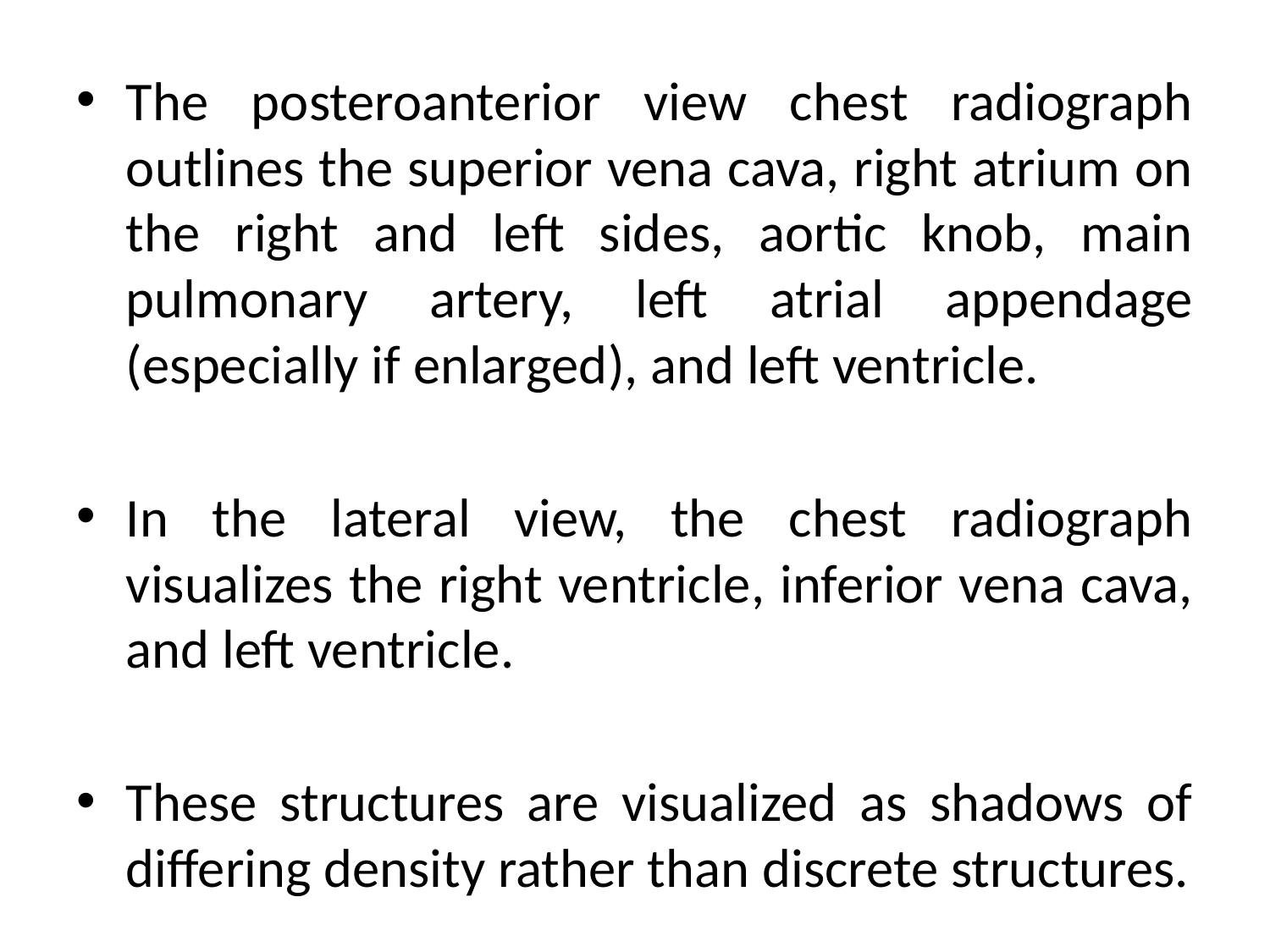

The posteroanterior view chest radiograph outlines the superior vena cava, right atrium on the right and left sides, aortic knob, main pulmonary artery, left atrial appendage (especially if enlarged), and left ventricle.

In the lateral view, the chest radiograph visualizes the right ventricle, inferior vena cava, and left ventricle.

These structures are visualized as shadows of differing density rather than discrete structures.